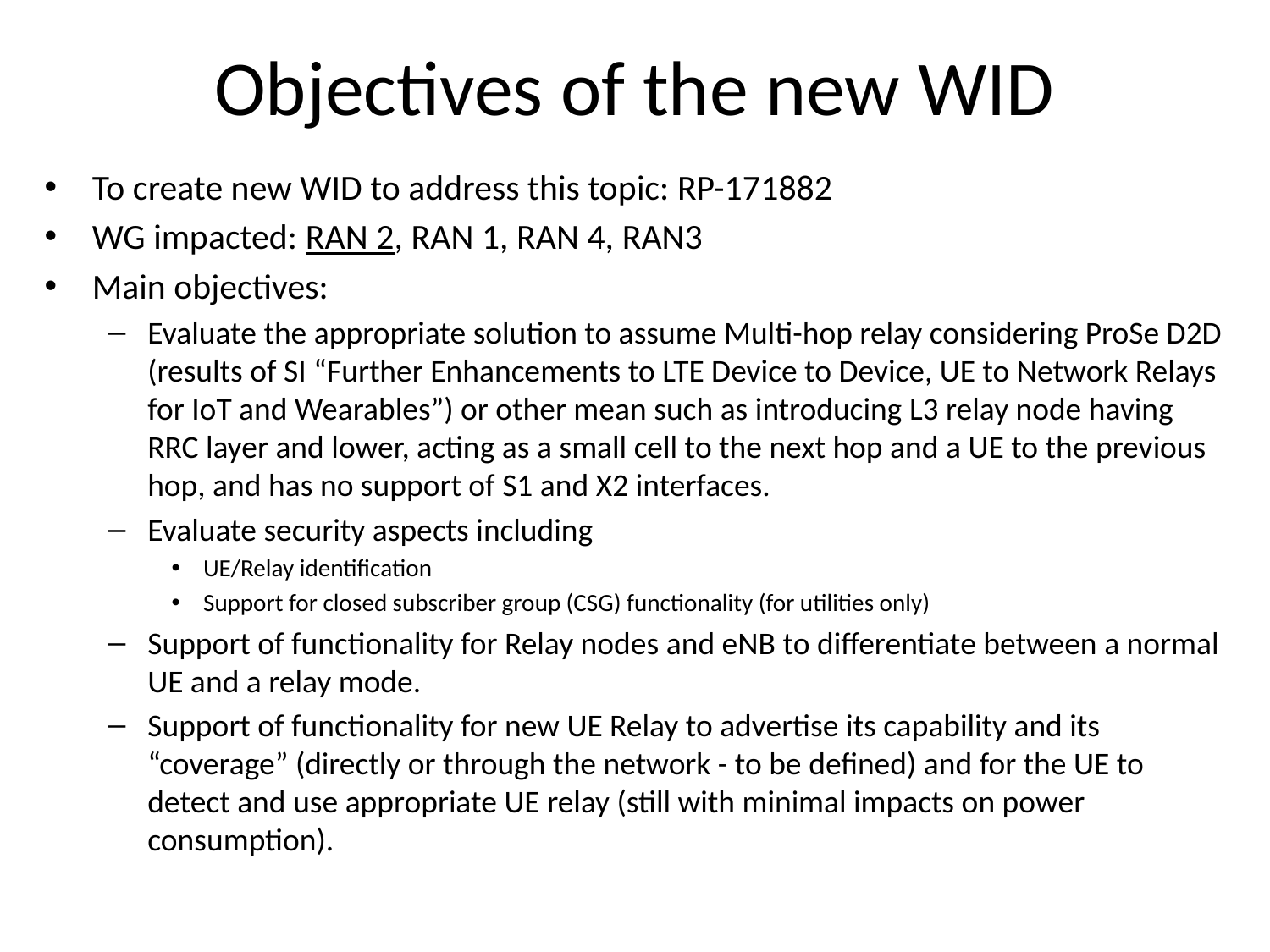

# Objectives of the new WID
To create new WID to address this topic: RP-171882
WG impacted: RAN 2, RAN 1, RAN 4, RAN3
Main objectives:
Evaluate the appropriate solution to assume Multi-hop relay considering ProSe D2D (results of SI “Further Enhancements to LTE Device to Device, UE to Network Relays for IoT and Wearables”) or other mean such as introducing L3 relay node having RRC layer and lower, acting as a small cell to the next hop and a UE to the previous hop, and has no support of S1 and X2 interfaces.
Evaluate security aspects including
UE/Relay identification
Support for closed subscriber group (CSG) functionality (for utilities only)
Support of functionality for Relay nodes and eNB to differentiate between a normal UE and a relay mode.
Support of functionality for new UE Relay to advertise its capability and its “coverage” (directly or through the network - to be defined) and for the UE to detect and use appropriate UE relay (still with minimal impacts on power consumption).